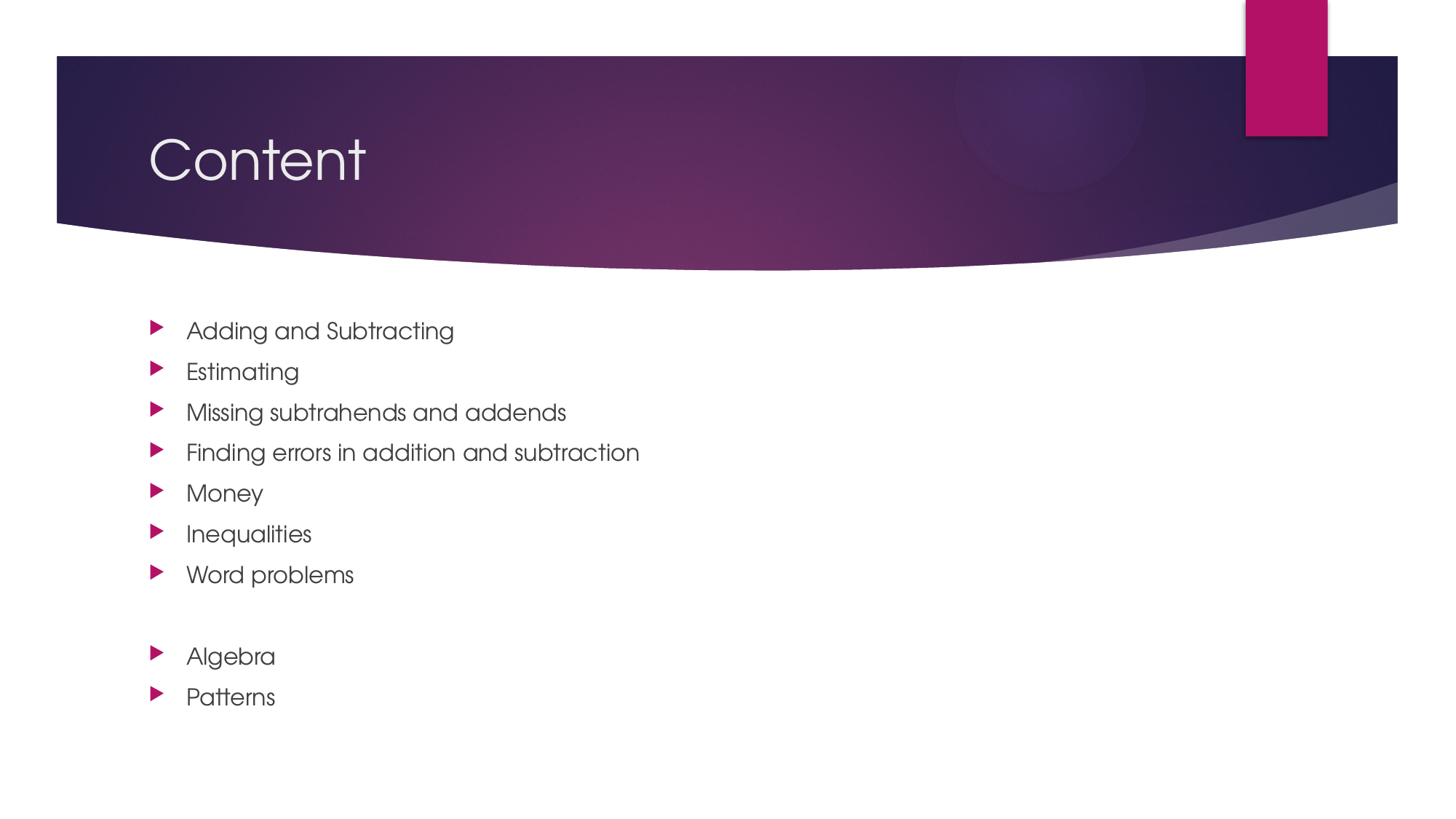

# Content
Adding and Subtracting
Estimating
Missing subtrahends and addends
Finding errors in addition and subtraction
Money
Inequalities
Word problems

Algebra
Patterns